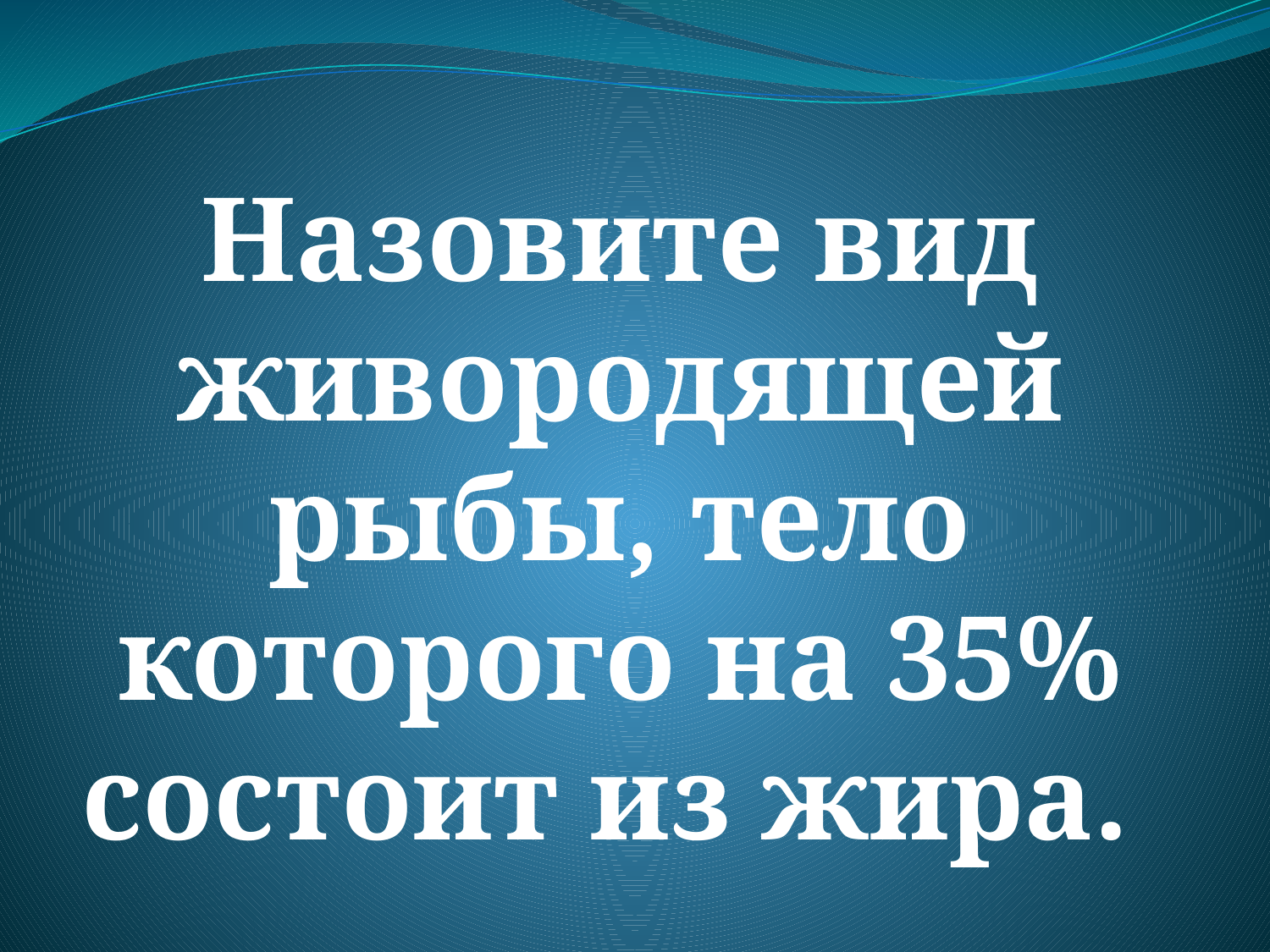

Назовите вид живородящей рыбы, тело которого на 35% состоит из жира.